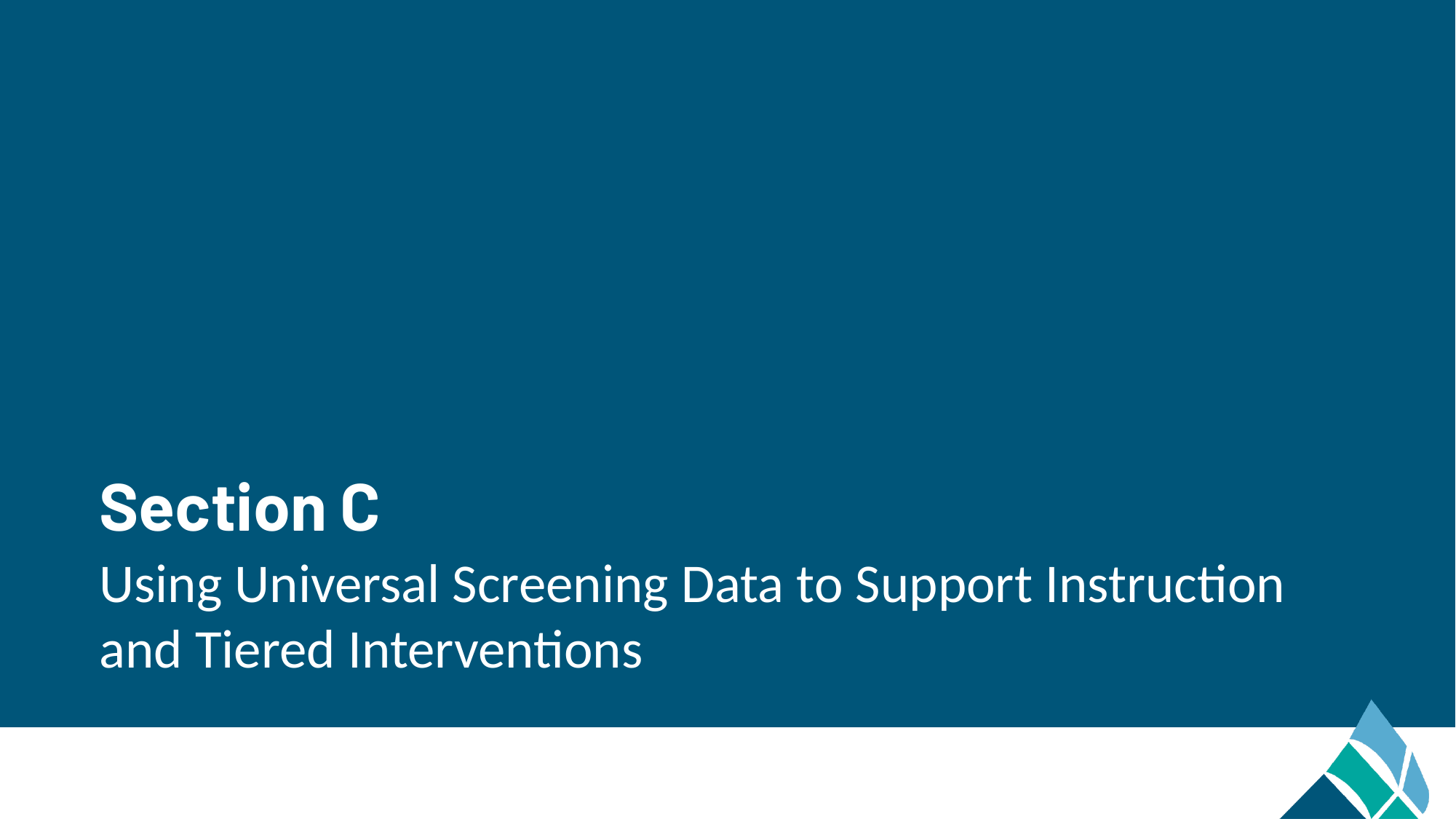

# Section C
Using Universal Screening Data to Support Instruction and Tiered Interventions